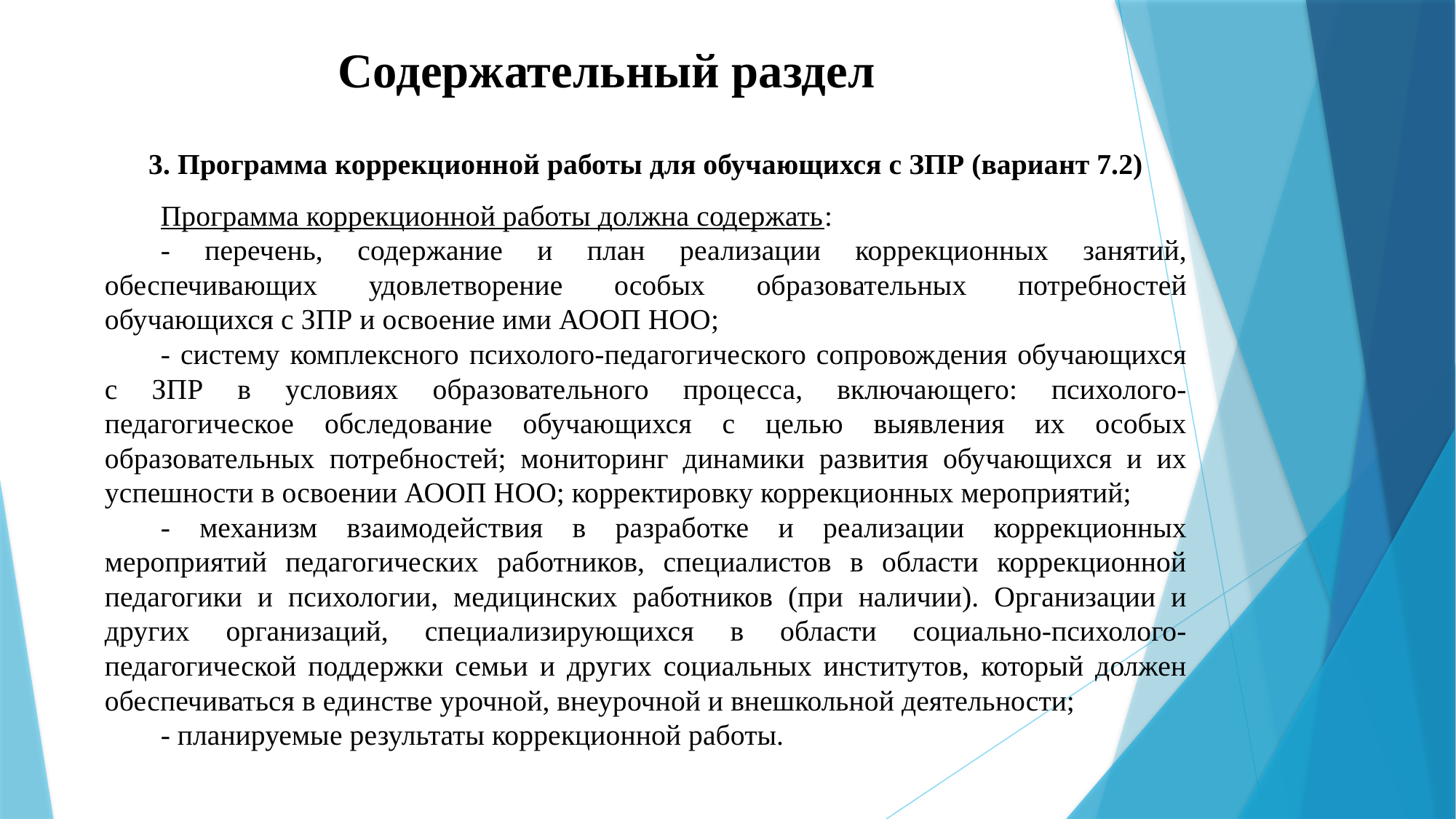

# Содержательный раздел
3. Программа коррекционной работы для обучающихся с ЗПР (вариант 7.2)
Программа коррекционной работы должна содержать:
- перечень, содержание и план реализации коррекционных занятий, обеспечивающих удовлетворение особых образовательных потребностей обучающихся с ЗПР и освоение ими АООП НОО;
- систему комплексного психолого-педагогического сопровождения обучающихся с ЗПР в условиях образовательного процесса, включающего: психолого-педагогическое обследование обучающихся с целью выявления их особых образовательных потребностей; мониторинг динамики развития обучающихся и их успешности в освоении АООП НОО; корректировку коррекционных мероприятий;
- механизм взаимодействия в разработке и реализации коррекционных мероприятий педагогических работников, специалистов в области коррекционной педагогики и психологии, медицинских работников (при наличии). Организации и других организаций, специализирующихся в области социально-психолого-педагогической поддержки семьи и других социальных институтов, который должен обеспечиваться в единстве урочной, внеурочной и внешкольной деятельности;
- планируемые результаты коррекционной работы.